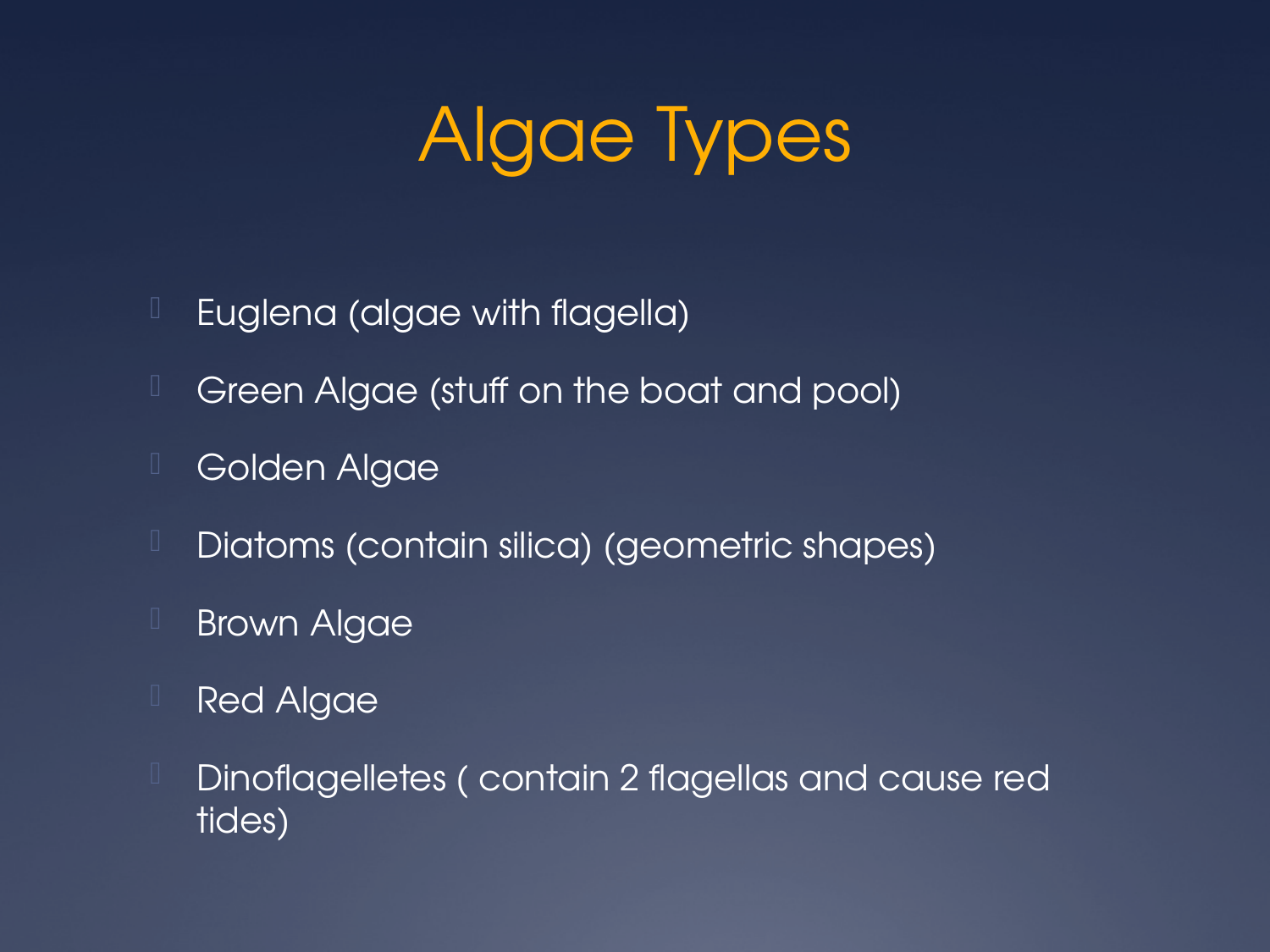

# Algae Types
Euglena (algae with flagella)
Green Algae (stuff on the boat and pool)
Golden Algae
Diatoms (contain silica) (geometric shapes)
Brown Algae
Red Algae
Dinoflagelletes ( contain 2 flagellas and cause red tides)